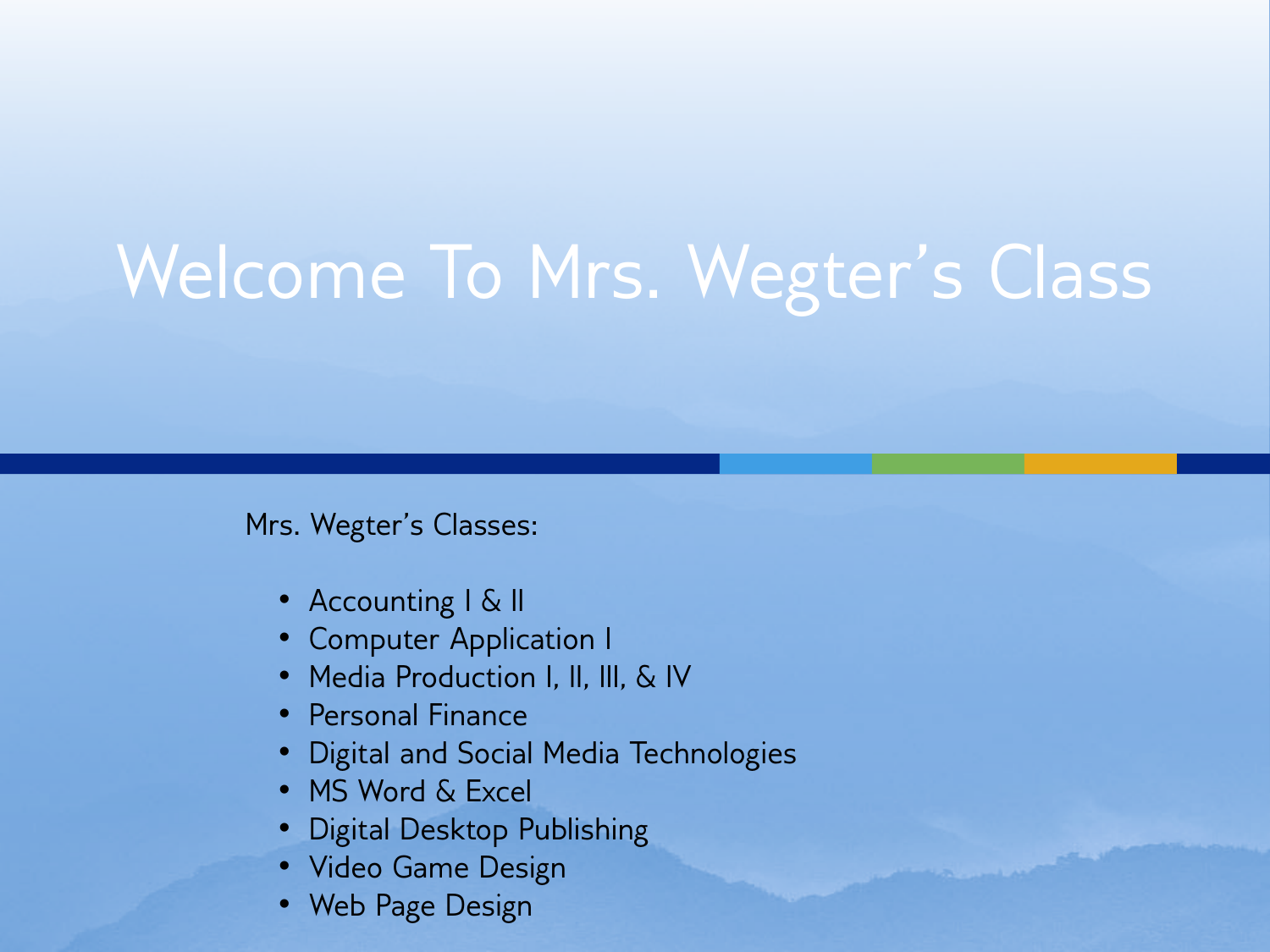

# Welcome To Mrs. Wegter’s Class
Mrs. Wegter’s Classes:

Accounting I & II
Computer Application I
Media Production I, II, III, & IV
Personal Finance
Digital and Social Media Technologies
MS Word & Excel
Digital Desktop Publishing
Video Game Design
Web Page Design